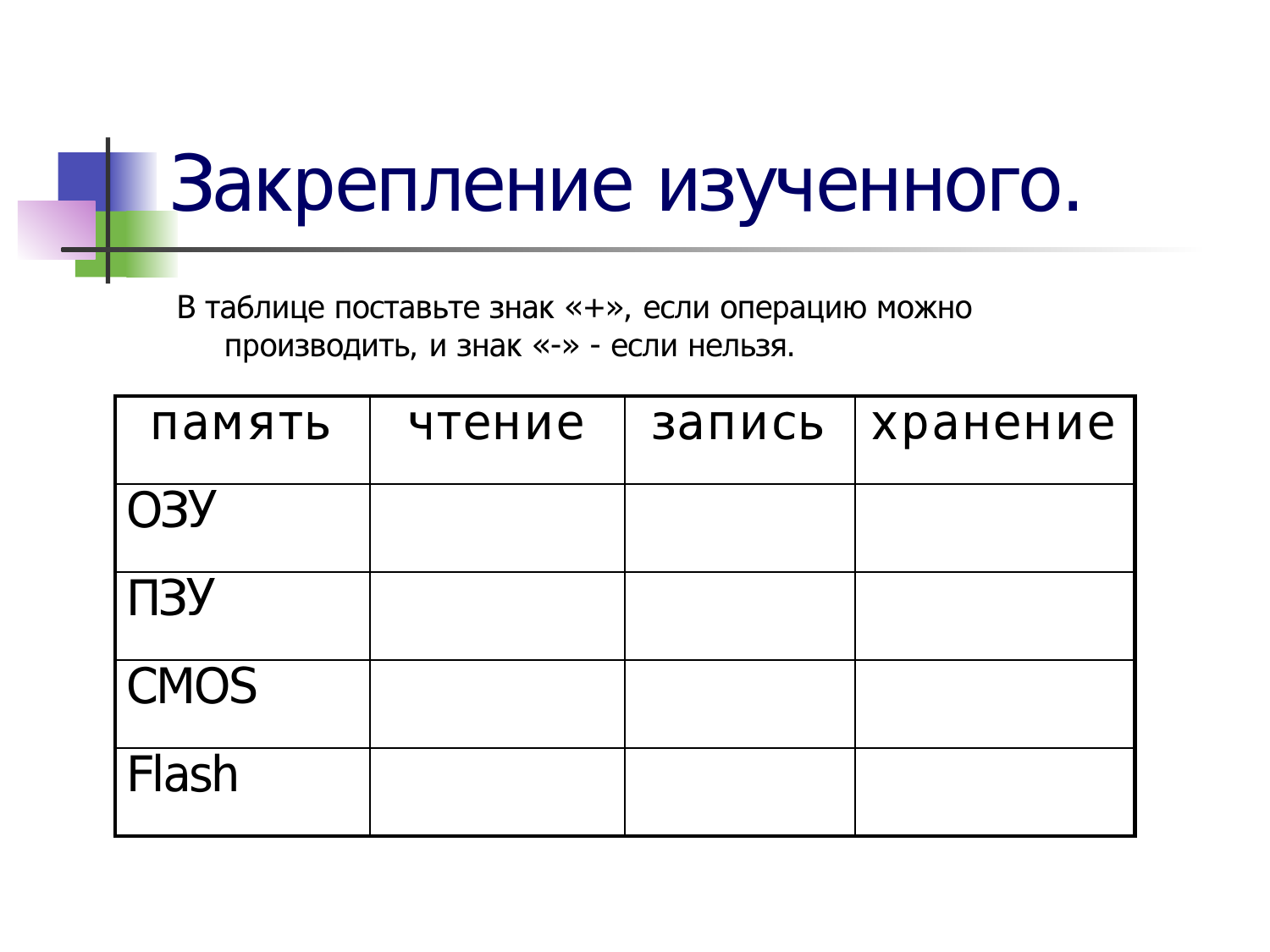

# Закрепление изученного.
В таблице поставьте знак «+», если операцию можно производить, и знак «-» - если нельзя.
| память | чтение | запись | хранение |
| --- | --- | --- | --- |
| ОЗУ |  |  |  |
| ПЗУ |  |  |  |
| CMOS |  |  |  |
| Flash |  |  |  |